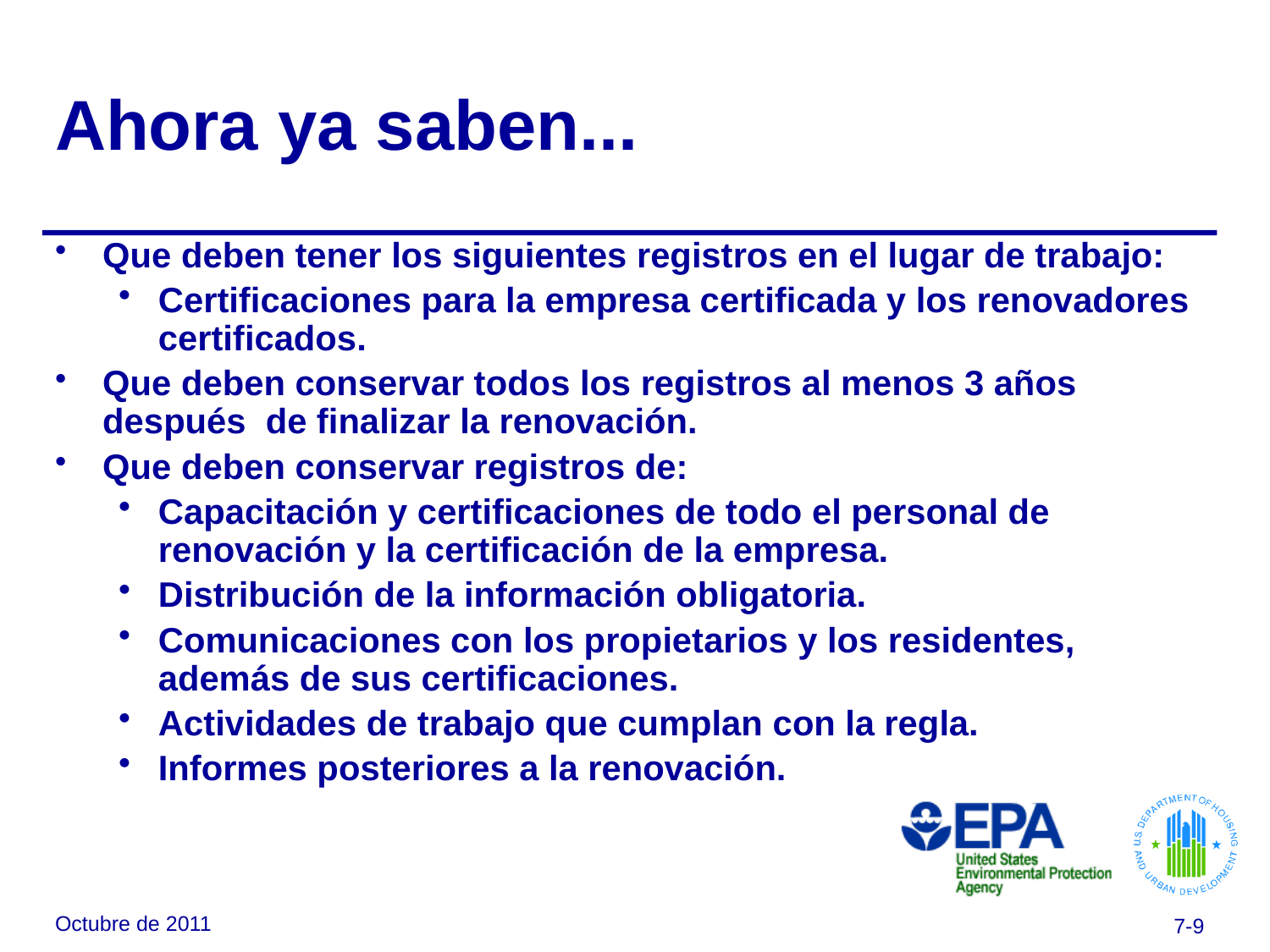

# Ahora ya saben...
Que deben tener los siguientes registros en el lugar de trabajo:
Certificaciones para la empresa certificada y los renovadores certificados.
Que deben conservar todos los registros al menos 3 años después  de finalizar la renovación.
Que deben conservar registros de:
Capacitación y certificaciones de todo el personal de renovación y la certificación de la empresa.
Distribución de la información obligatoria.
Comunicaciones con los propietarios y los residentes, además de sus certificaciones.
Actividades de trabajo que cumplan con la regla.
Informes posteriores a la renovación.

Octubre de 2011
7-9